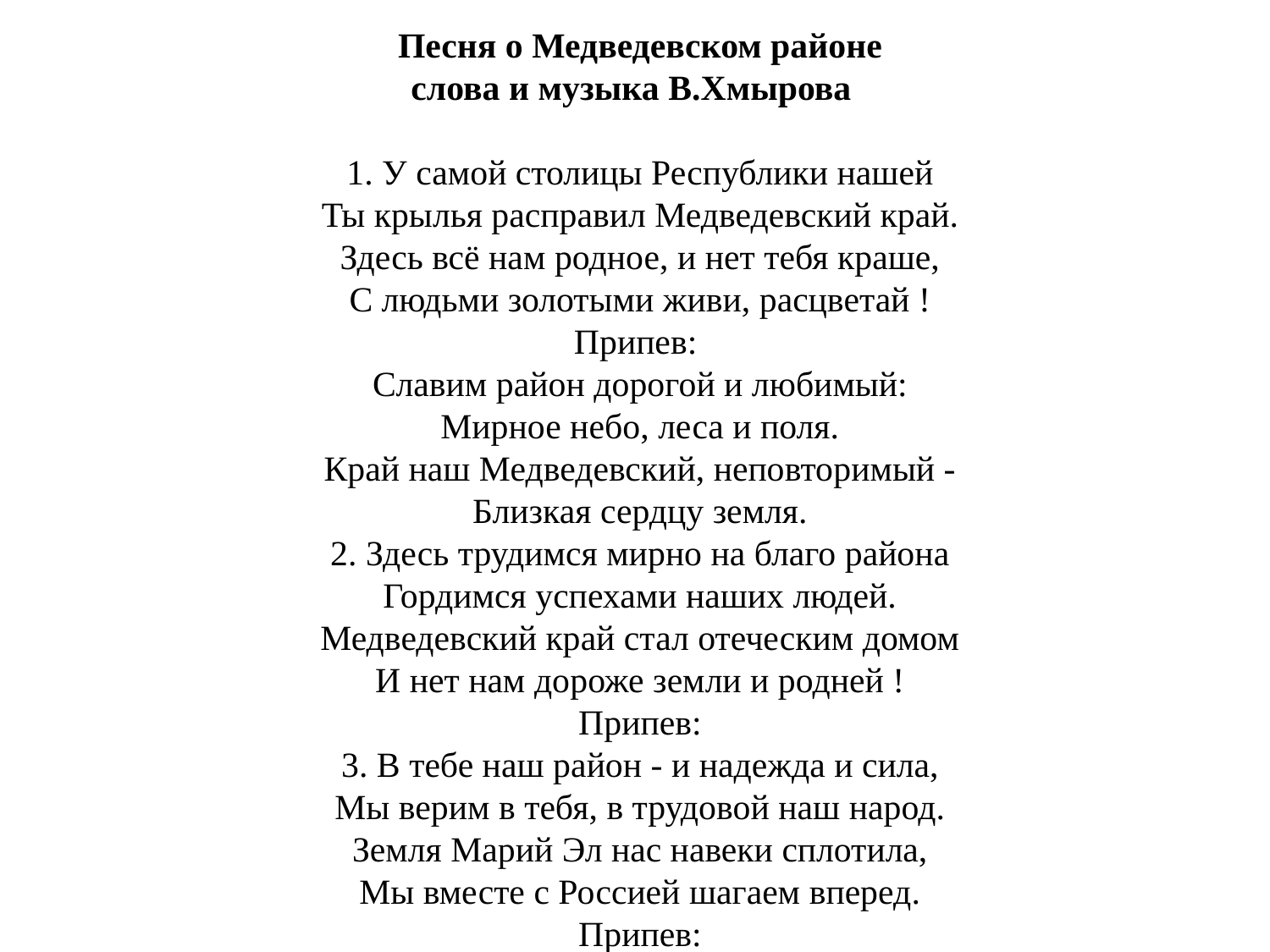

Песня о Медведевском районе
слова и музыка В.Хмырова

1. У самой столицы Республики нашей
Ты крылья расправил Медведевский край.
Здесь всё нам родное, и нет тебя краше,
С людьми золотыми живи, расцветай !
Припев:
Славим район дорогой и любимый:
Мирное небо, леса и поля.
Край наш Медведевский, неповторимый -
Близкая сердцу земля.
2. Здесь трудимся мирно на благо района
Гордимся успехами наших людей.
Медведевский край стал отеческим домом
И нет нам дороже земли и родней !
Припев:
3. В тебе наш район - и надежда и сила,
Мы верим в тебя, в трудовой наш народ.
Земля Марий Эл нас навеки сплотила,
Мы вместе с Россией шагаем вперед.
Припев: